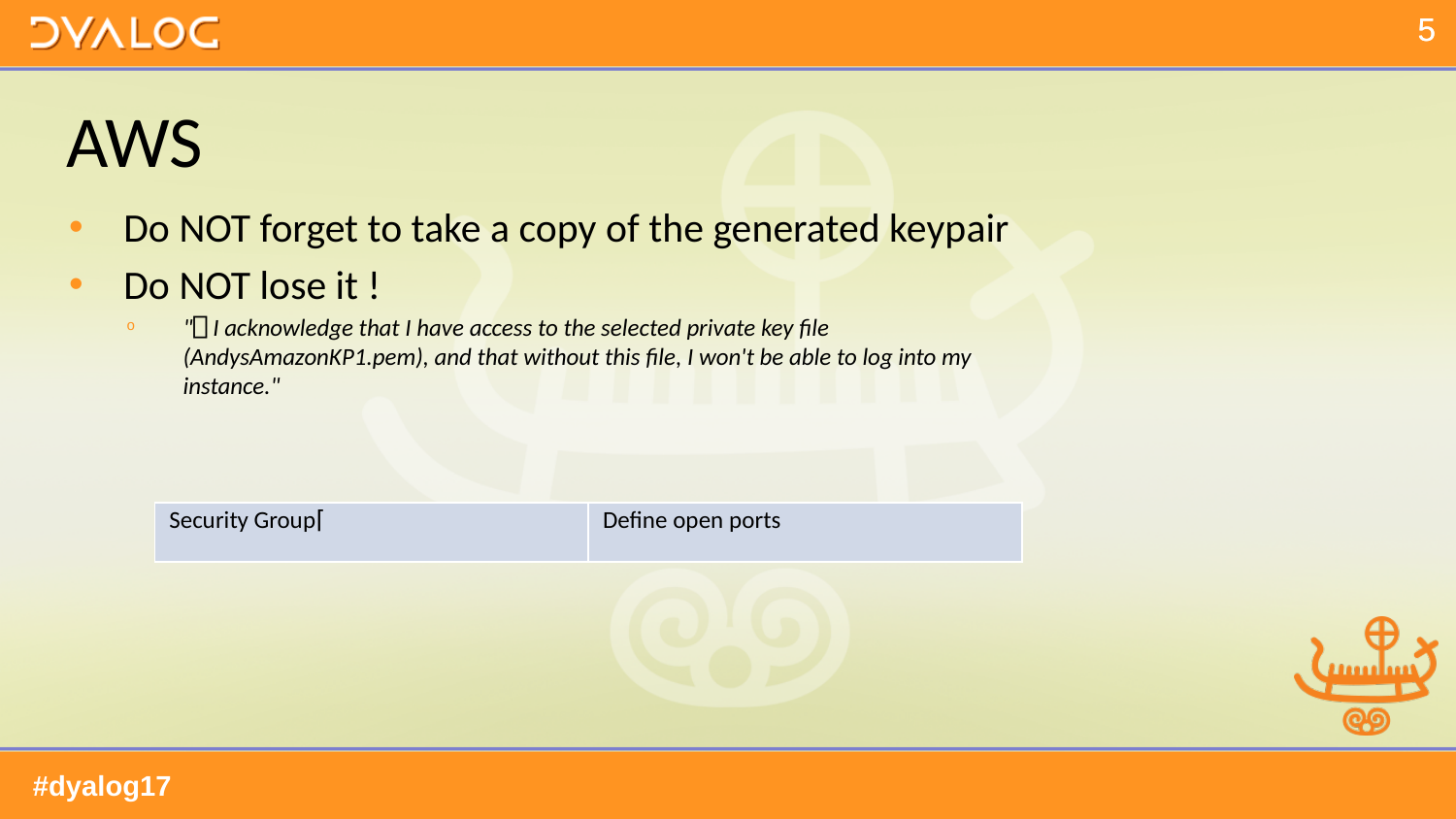

# AWS
Do NOT forget to take a copy of the generated keypair
Do NOT lose it !
"⎕ I acknowledge that I have access to the selected private key file (AndysAmazonKP1.pem), and that without this file, I won't be able to log into my instance."
| Security Group⌈ | Define open ports |
| --- | --- |